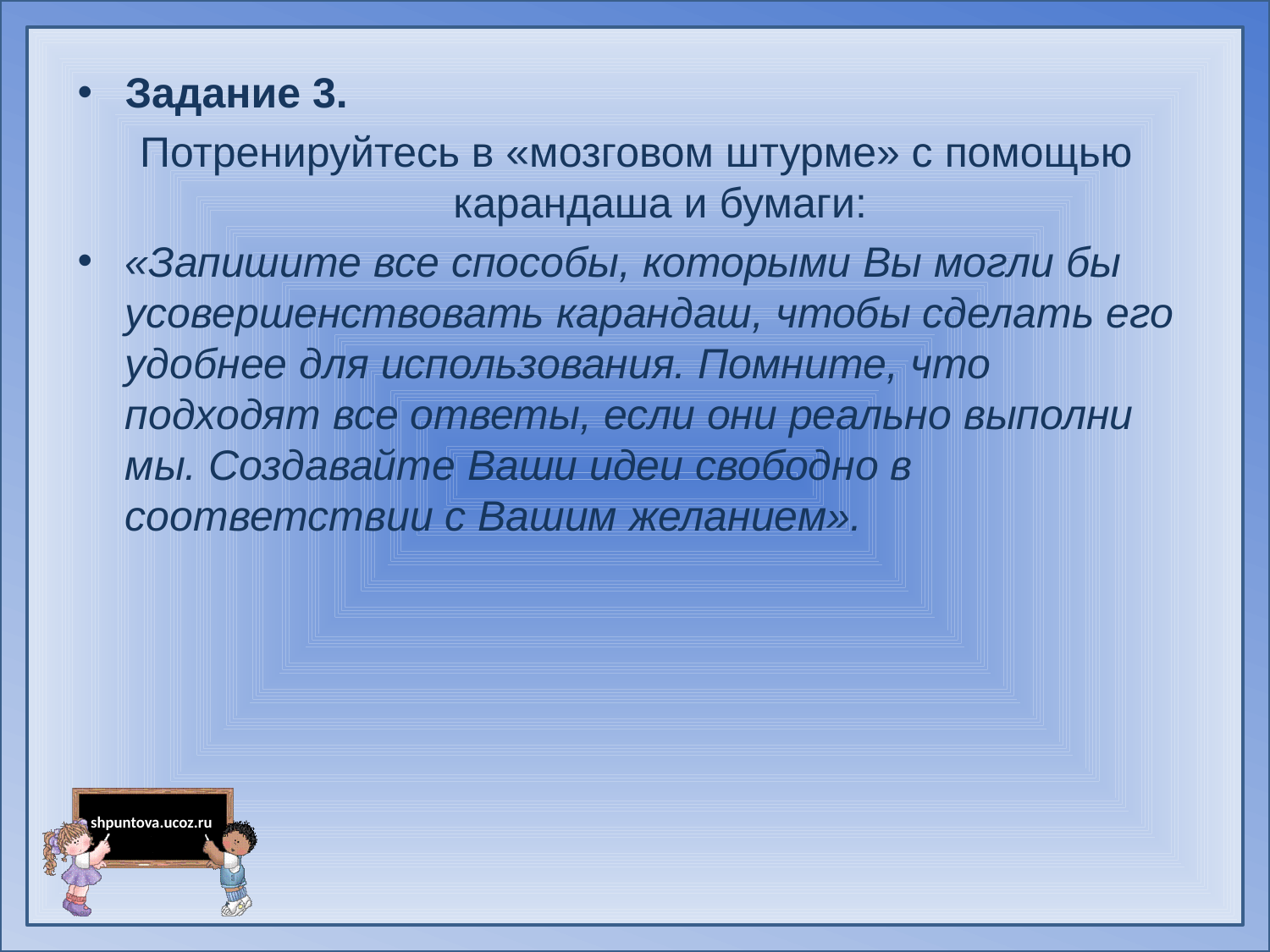

Задание 3.
Потренируйтесь в «мозговом штурме» с помощью карандаша и бумаги:
«Запишите все способы, которыми Вы могли бы усовершенствовать карандаш, чтобы сделать его удобнее для использования. Помните, что подходят все ответы, если они реально выполни­мы. Создавайте Ваши идеи свободно в соответствии с Вашим желанием».